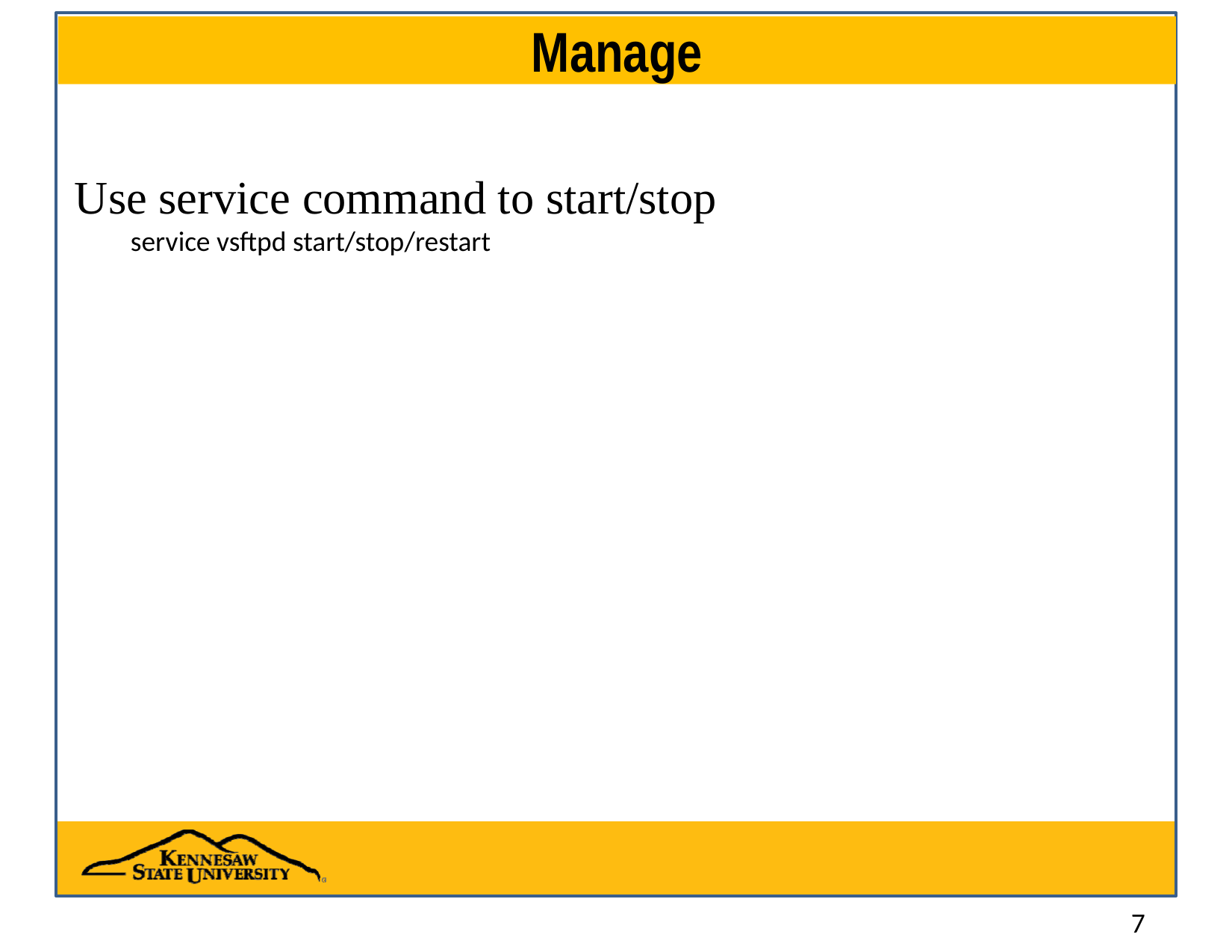

# Manage
Use service command to start/stop
service vsftpd start/stop/restart